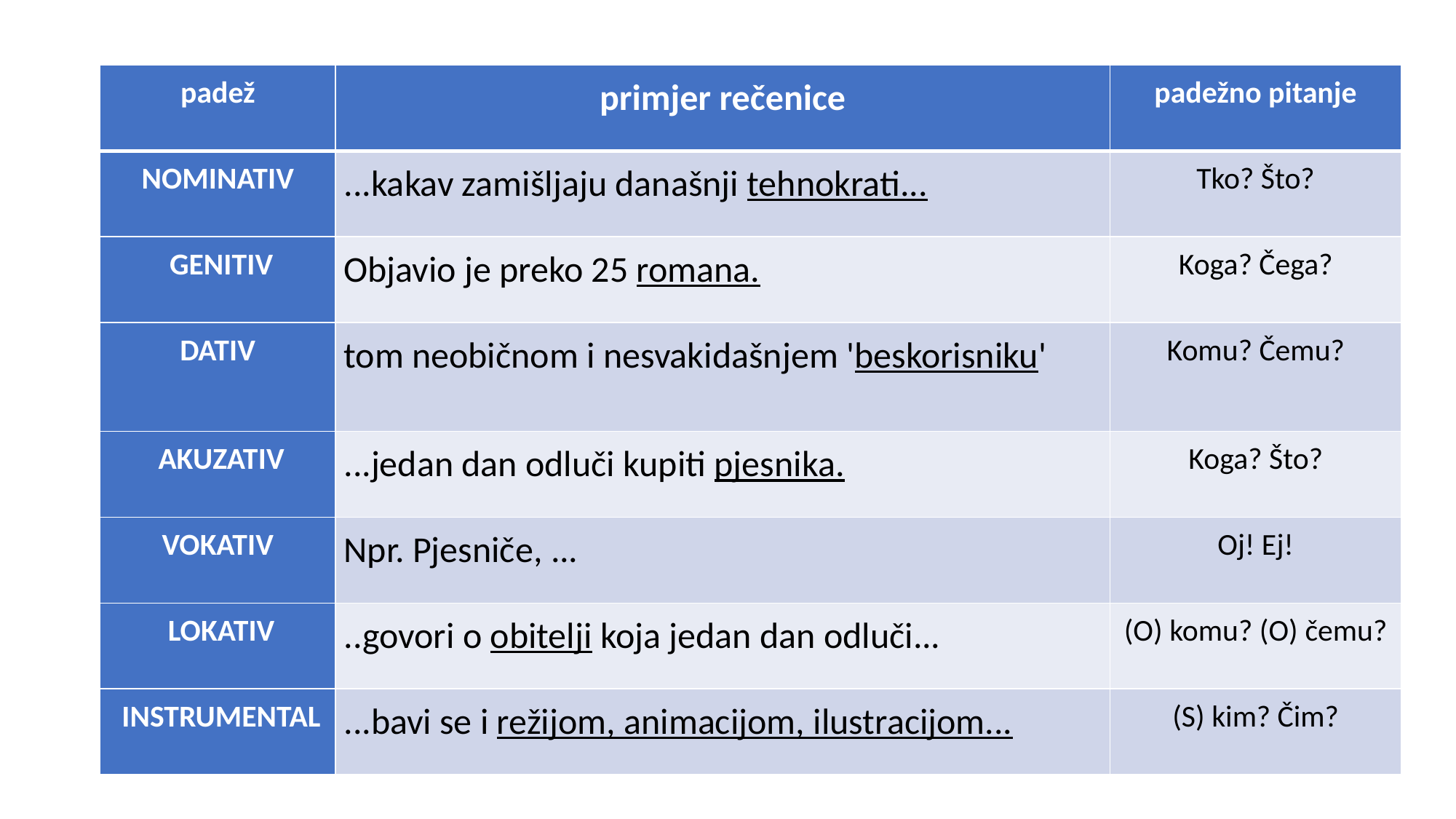

| padež | primjer rečenice | padežno pitanje |
| --- | --- | --- |
| NOMINATIV | ...kakav zamišljaju današnji tehnokrati... | Tko? Što? |
| GENITIV | Objavio je preko 25 romana. | Koga? Čega? |
| DATIV | tom neobičnom i nesvakidašnjem 'beskorisniku' | Komu? Čemu? |
| AKUZATIV | ...jedan dan odluči kupiti pjesnika. | Koga? Što? |
| VOKATIV | Npr. Pjesniče, ... | Oj! Ej! |
| LOKATIV | ..govori o obitelji koja jedan dan odluči... | (O) komu? (O) čemu? |
| INSTRUMENTAL | ...bavi se i režijom, animacijom, ilustracijom... | (S) kim? Čim? |